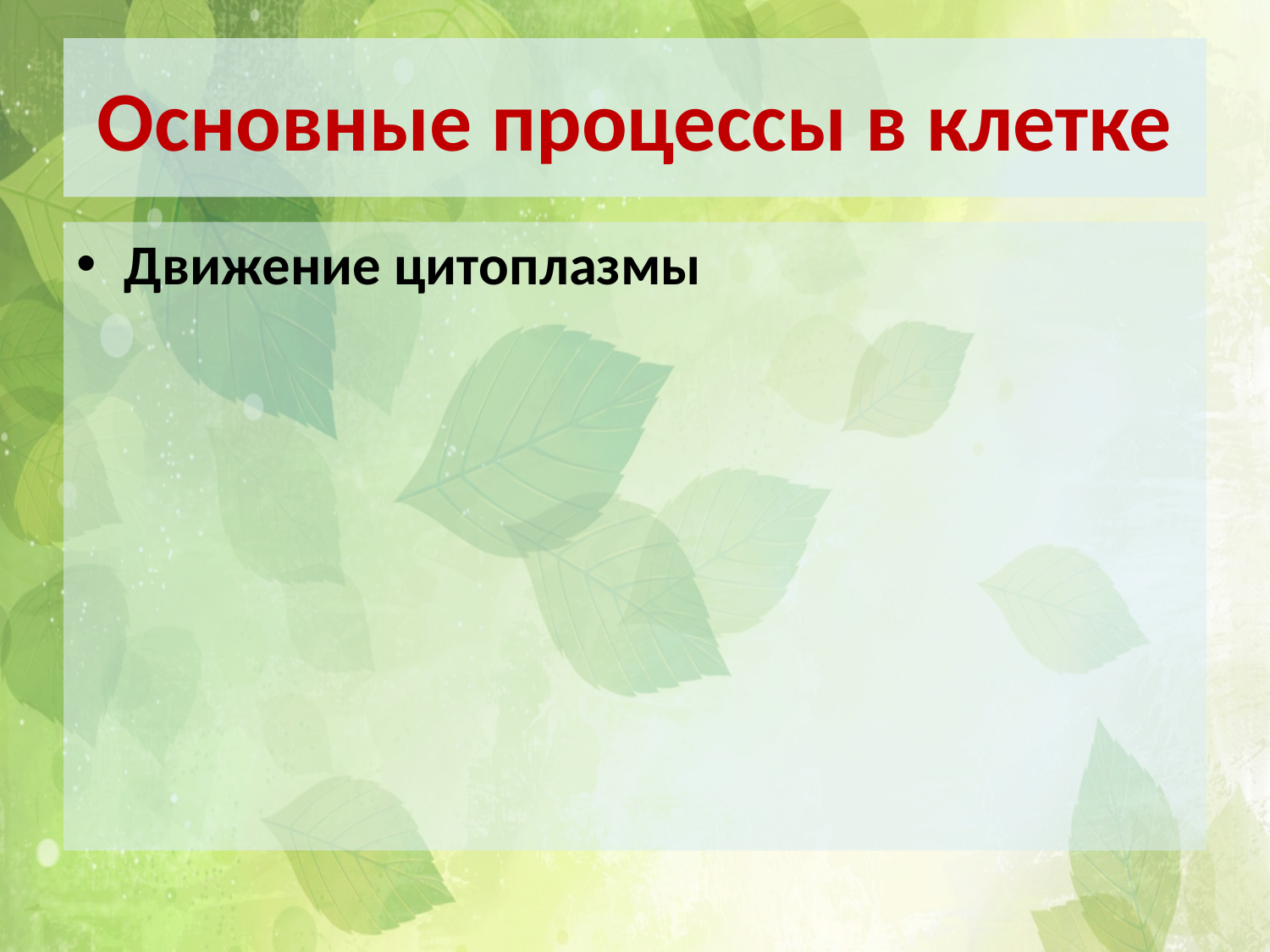

# Основные процессы в клетке
Движение цитоплазмы